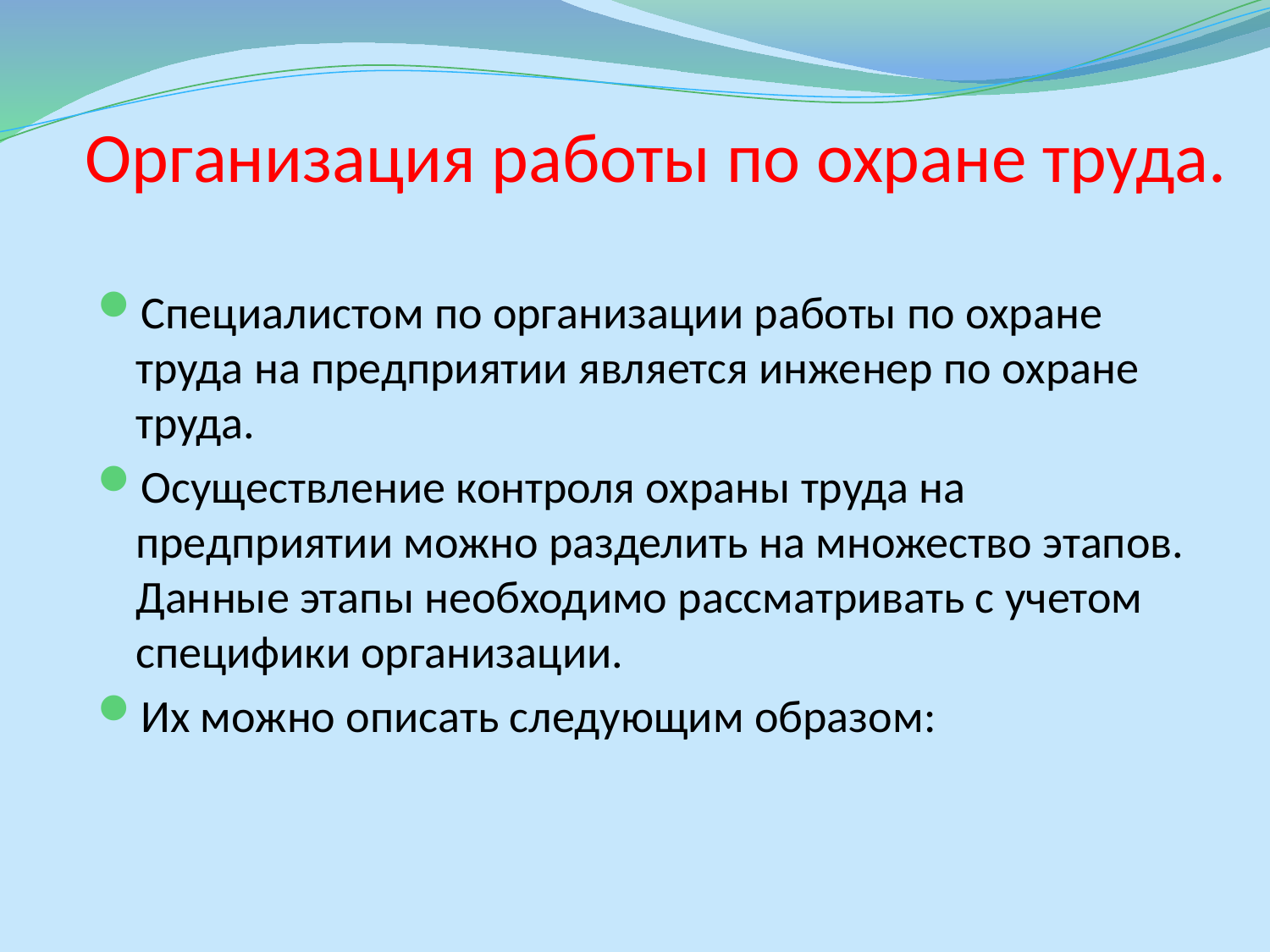

# Организация работы по охране труда.
Специалистом по организации работы по охране труда на предприятии является инженер по охране труда.
Осуществление контроля охраны труда на предприятии можно разделить на множество этапов. Данные этапы необходимо рассматривать с учетом специфики организации.
Их можно описать следующим образом: